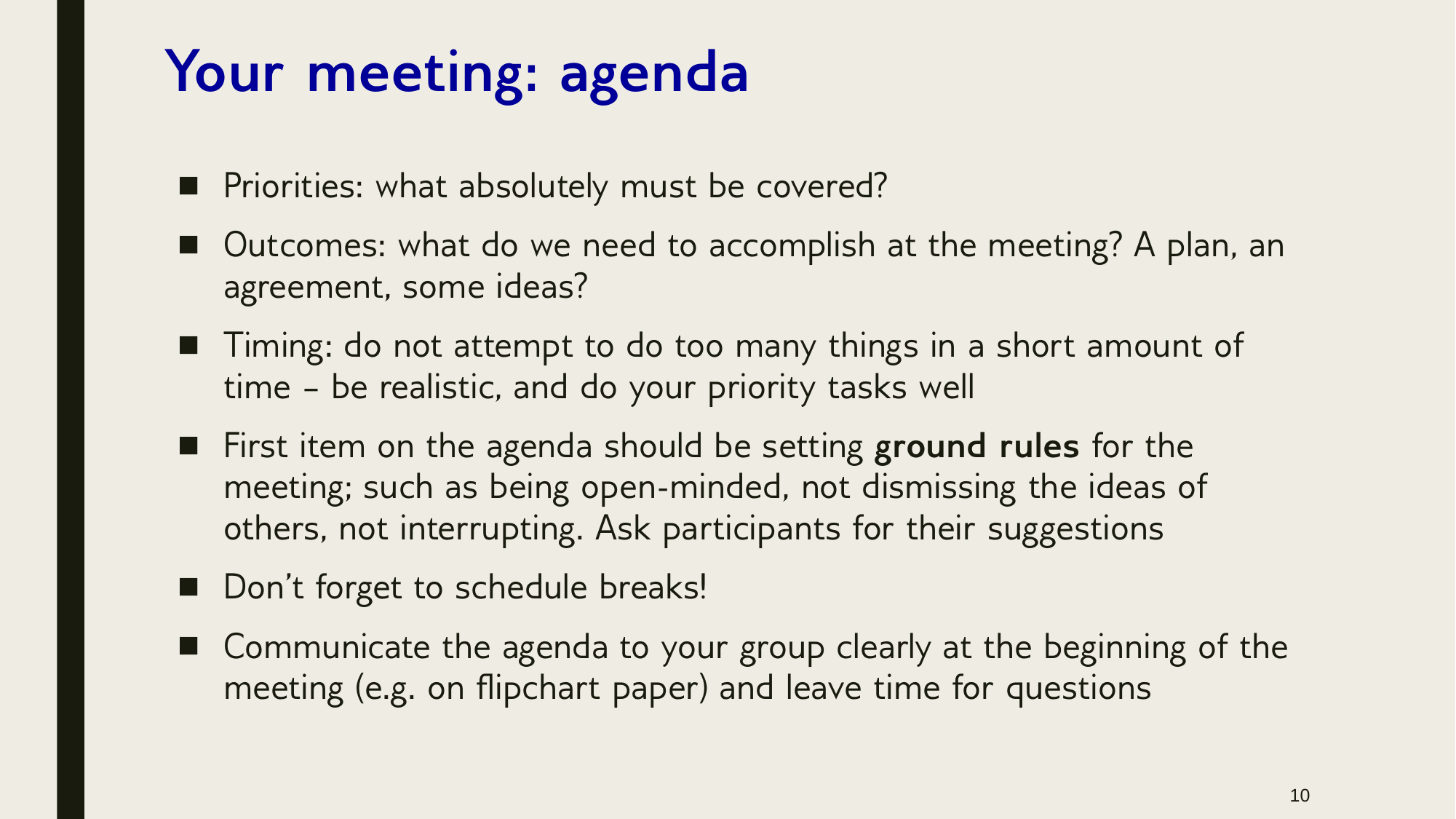

Your meeting: agenda
Priorities: what absolutely must be covered?
Outcomes: what do we need to accomplish at the meeting? A plan, an agreement, some ideas?
Timing: do not attempt to do too many things in a short amount of time – be realistic, and do your priority tasks well
First item on the agenda should be setting ground rules for the meeting; such as being open-minded, not dismissing the ideas of others, not interrupting. Ask participants for their suggestions
Don’t forget to schedule breaks!
Communicate the agenda to your group clearly at the beginning of the meeting (e.g. on flipchart paper) and leave time for questions

10